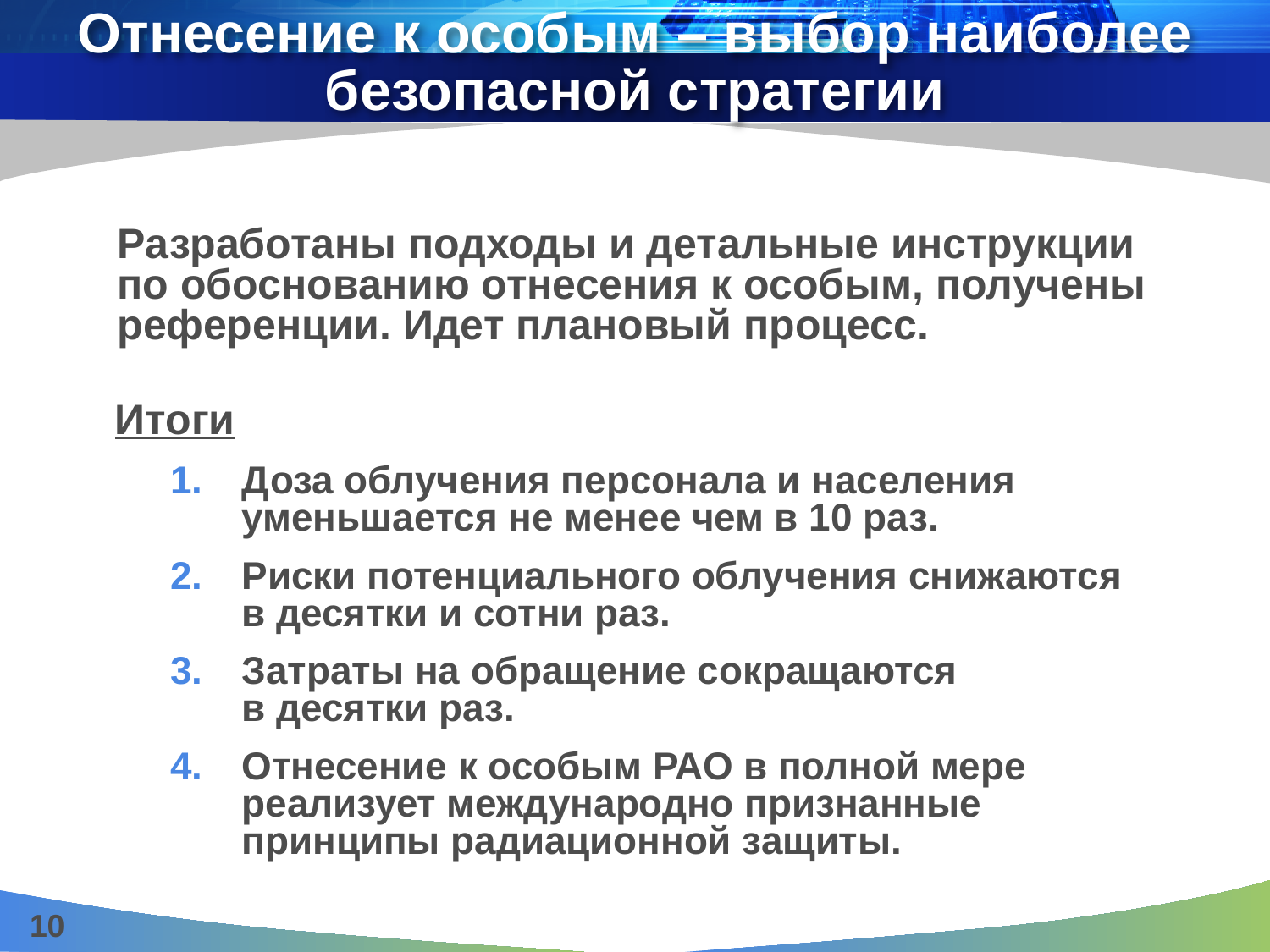

# Отнесение к особым – выбор наиболее безопасной стратегии
Разработаны подходы и детальные инструкции по обоснованию отнесения к особым, получены референции. Идет плановый процесс.
Итоги
Доза облучения персонала и населения уменьшается не менее чем в 10 раз.
Риски потенциального облучения снижаются
в десятки и сотни раз.
Затраты на обращение сокращаются
в десятки раз.
Отнесение к особым РАО в полной мере реализует международно признанные принципы радиационной защиты.
10